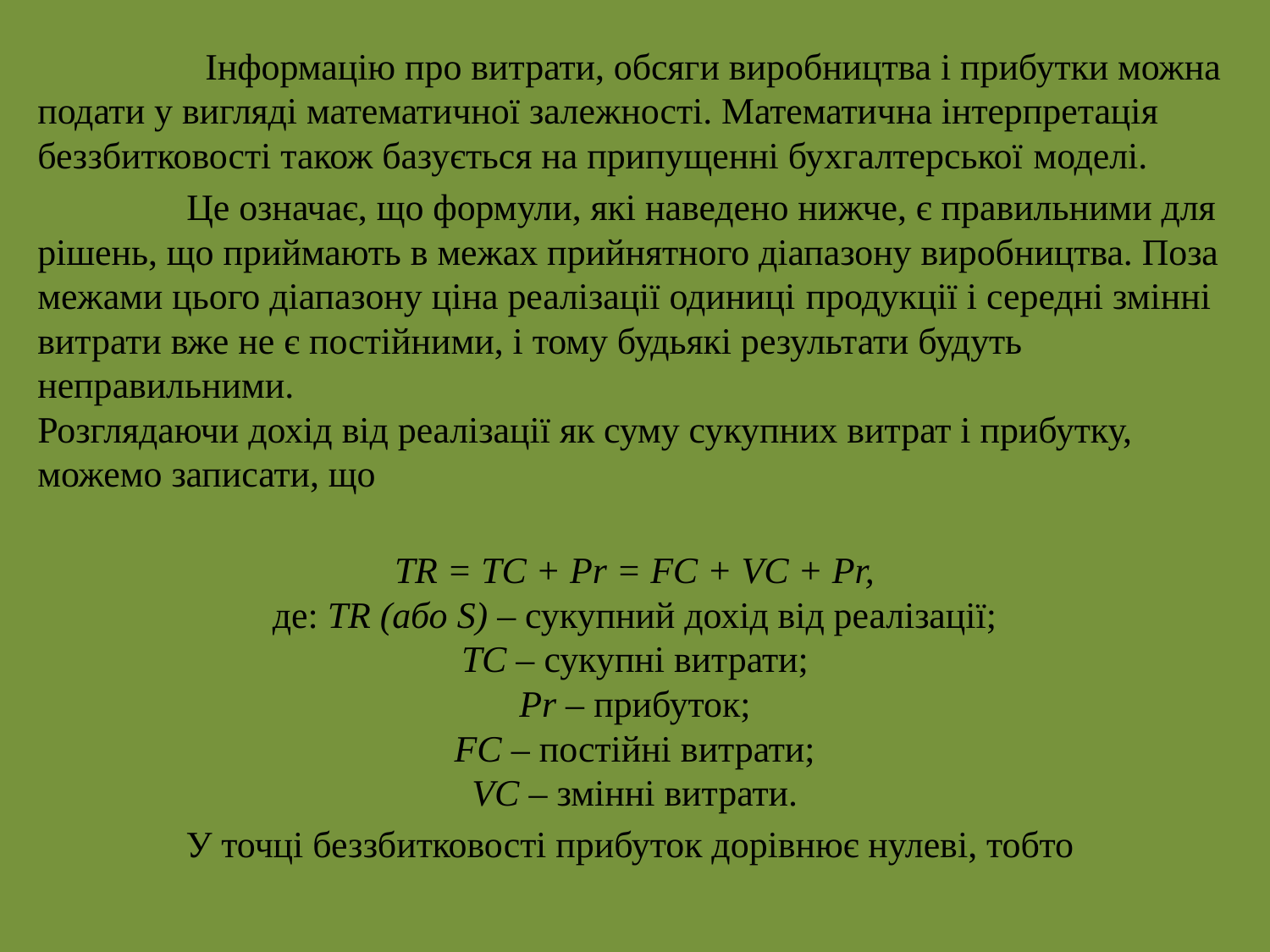

Інформацію про витрати, обсяги виробництва і прибутки можна подати у вигляді математичної залежності. Математична інтерпретація беззбитковості також базується на припущенні бухгалтерської моделі.
                Це означає, що формули, які наведено нижче, є правильними для рішень, що приймають в межах прийнятного діапазону виробництва. Поза межами цього діапазону ціна реалізації одиниці продукції і середні змінні витрати вже не є постійними, і тому будьякі результати будуть неправильними.
Розглядаючи дохід від реалізації як суму сукупних витрат і прибутку, можемо записати, що
TR = TC + Pr = FC + VC + Pr,
де: TR (або S) – сукупний дохід від реалізації;
TC – сукупні витрати;
Pr – прибуток;
FC – постійні витрати;
VC – змінні витрати.
У точці беззбитковості прибуток дорівнює нулеві, тобто